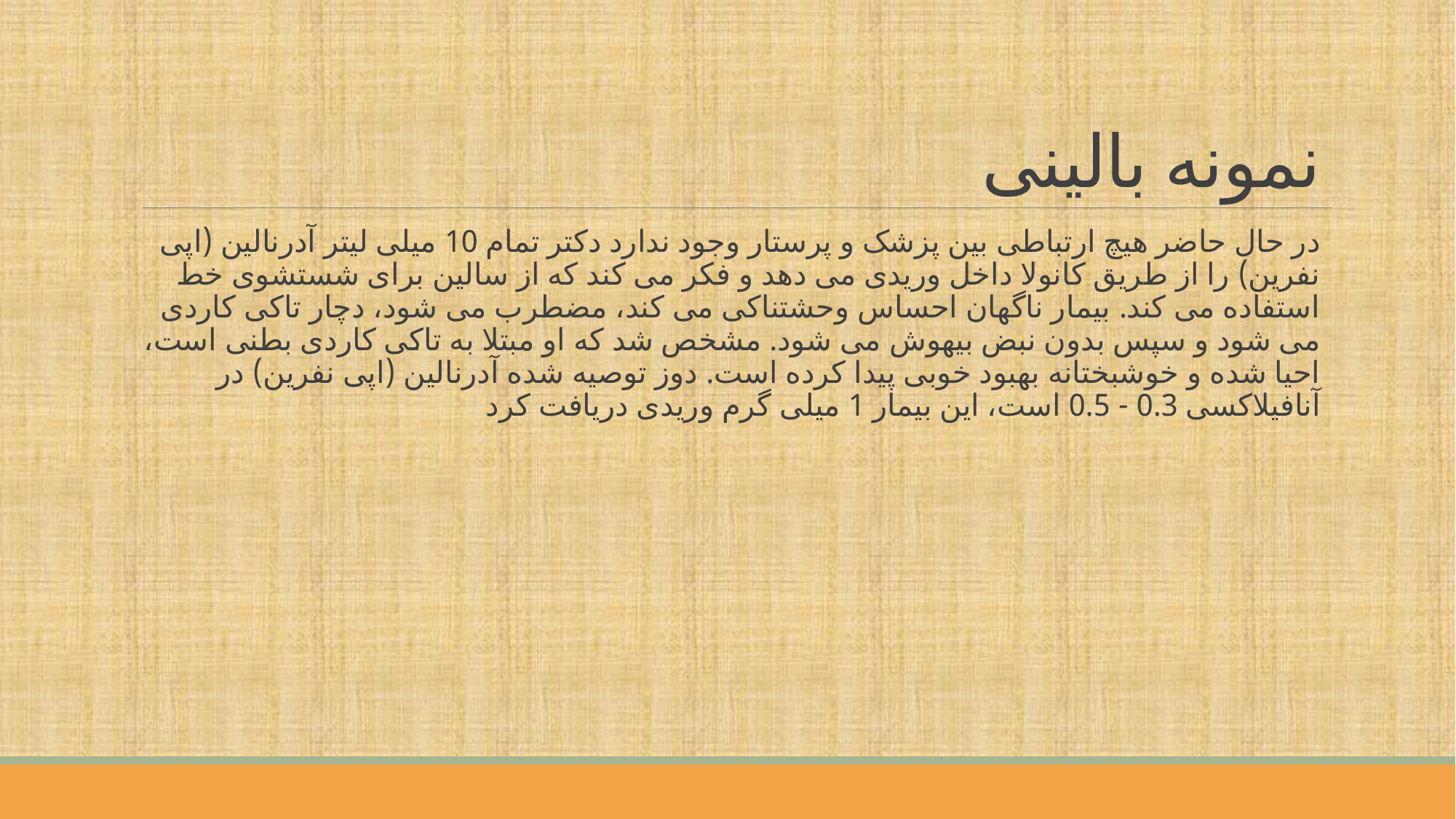

# نمونه بالینی
در حال حاضر هیچ ارتباطی بین پزشک و پرستار وجود ندارد دکتر تمام 10 میلی لیتر آدرنالین (اپی نفرین) را از طریق کانولا داخل وریدی می دهد و فکر می کند که از سالین برای شستشوی خط استفاده می کند. بیمار ناگهان احساس وحشتناکی می کند، مضطرب می شود، دچار تاکی کاردی می شود و سپس بدون نبض بیهوش می شود. مشخص شد که او مبتلا به تاکی کاردی بطنی است، احیا شده و خوشبختانه بهبود خوبی پیدا کرده است. دوز توصیه شده آدرنالین (اپی نفرین) در آنافیلاکسی 0.3 - 0.5 است، این بیمار 1 میلی گرم وریدی دریافت کرد